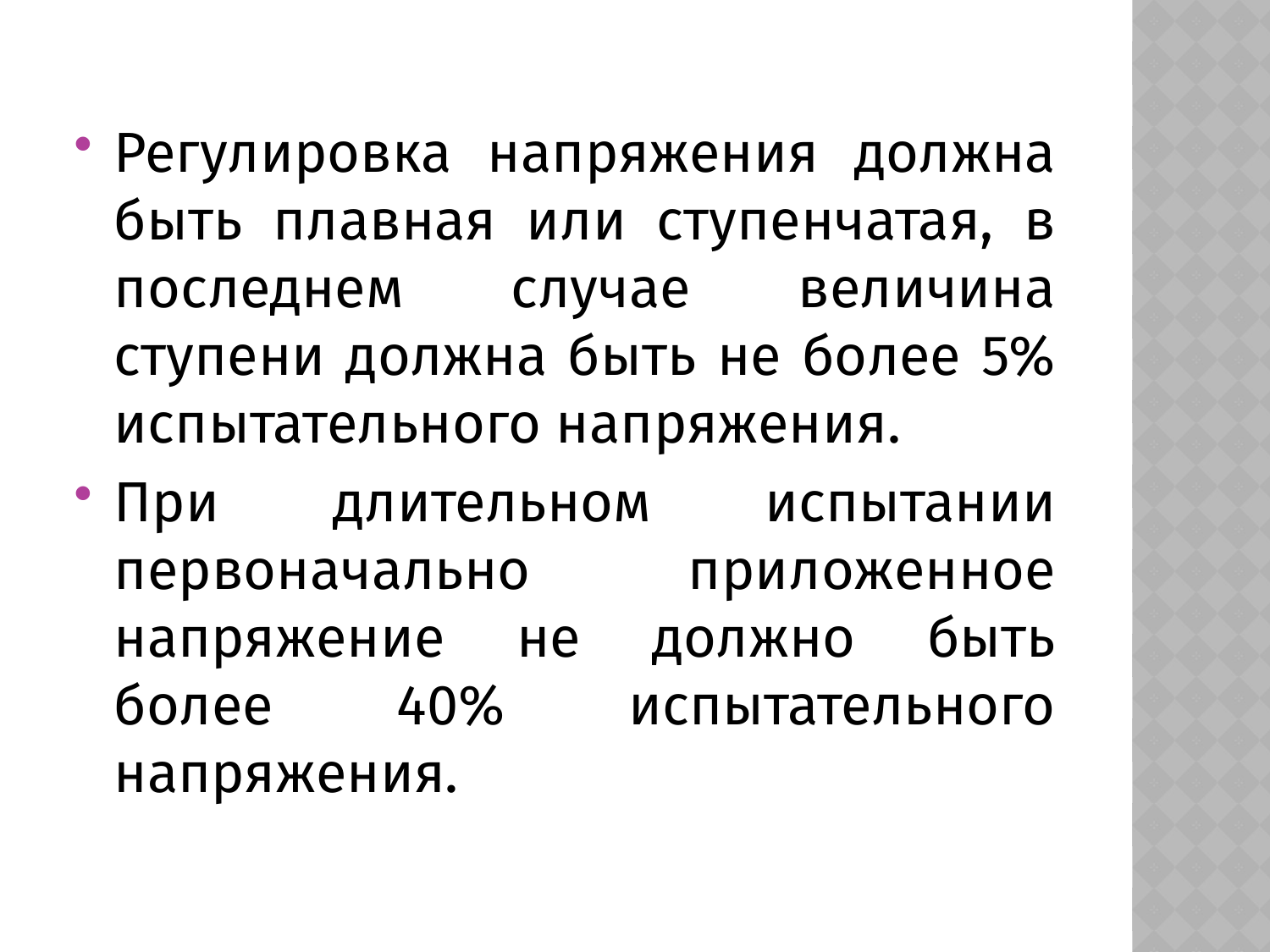

#
Регулировка напряжения должна быть плавная или ступенчатая, в последнем случае величина ступени должна быть не более 5% испытательного напряжения.
При длительном испытании первоначально приложенное напряжение не должно быть более 40% испытательного напряжения.